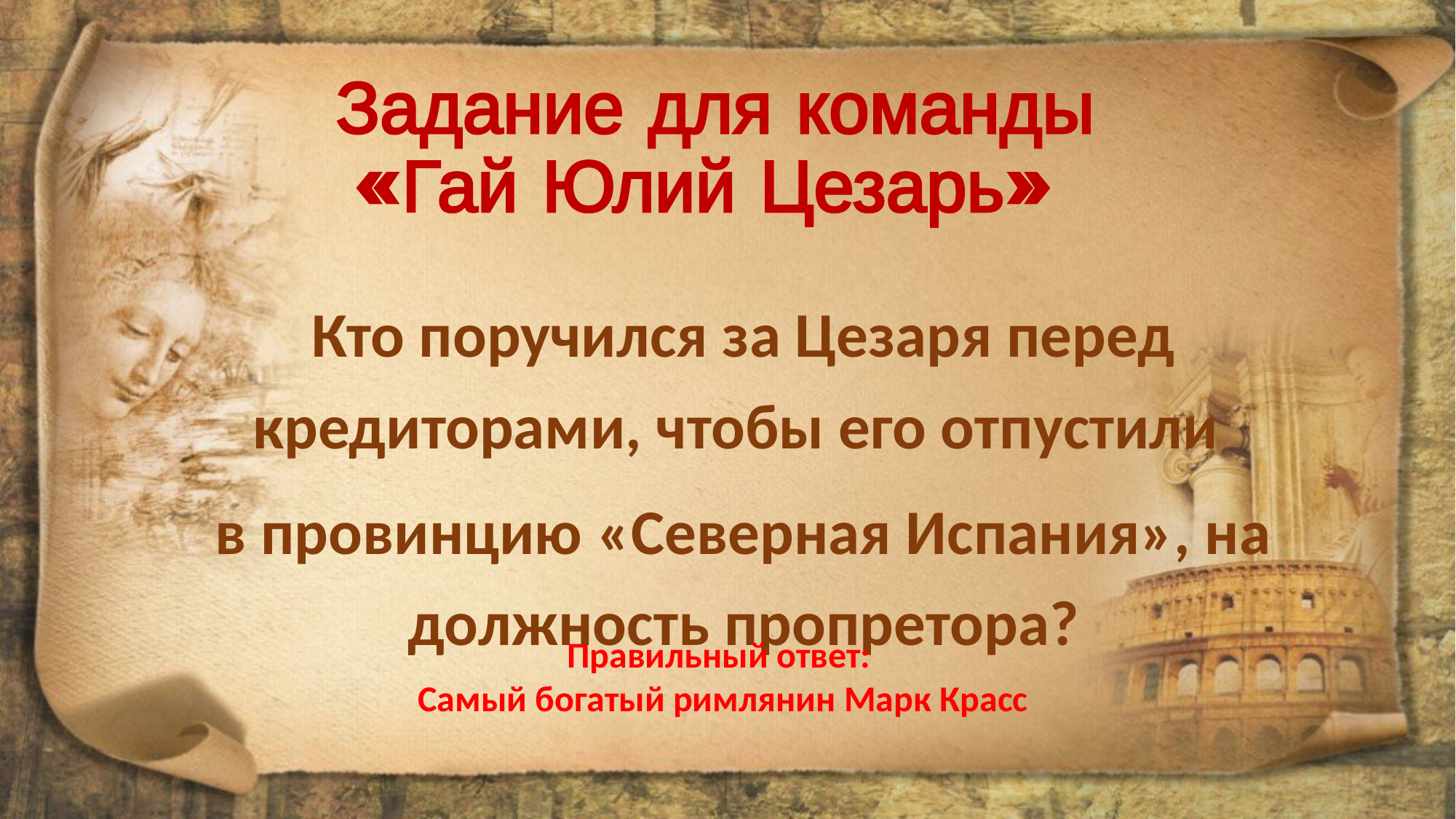

# Задание для команды «Гай Юлий Цезарь»

Кто поручился за Цезаря перед кредиторами, чтобы его отпустили
в провинцию «Северная Испания», на должность пропретора?
Правильный ответ:
Самый богатый римлянин Марк Красс